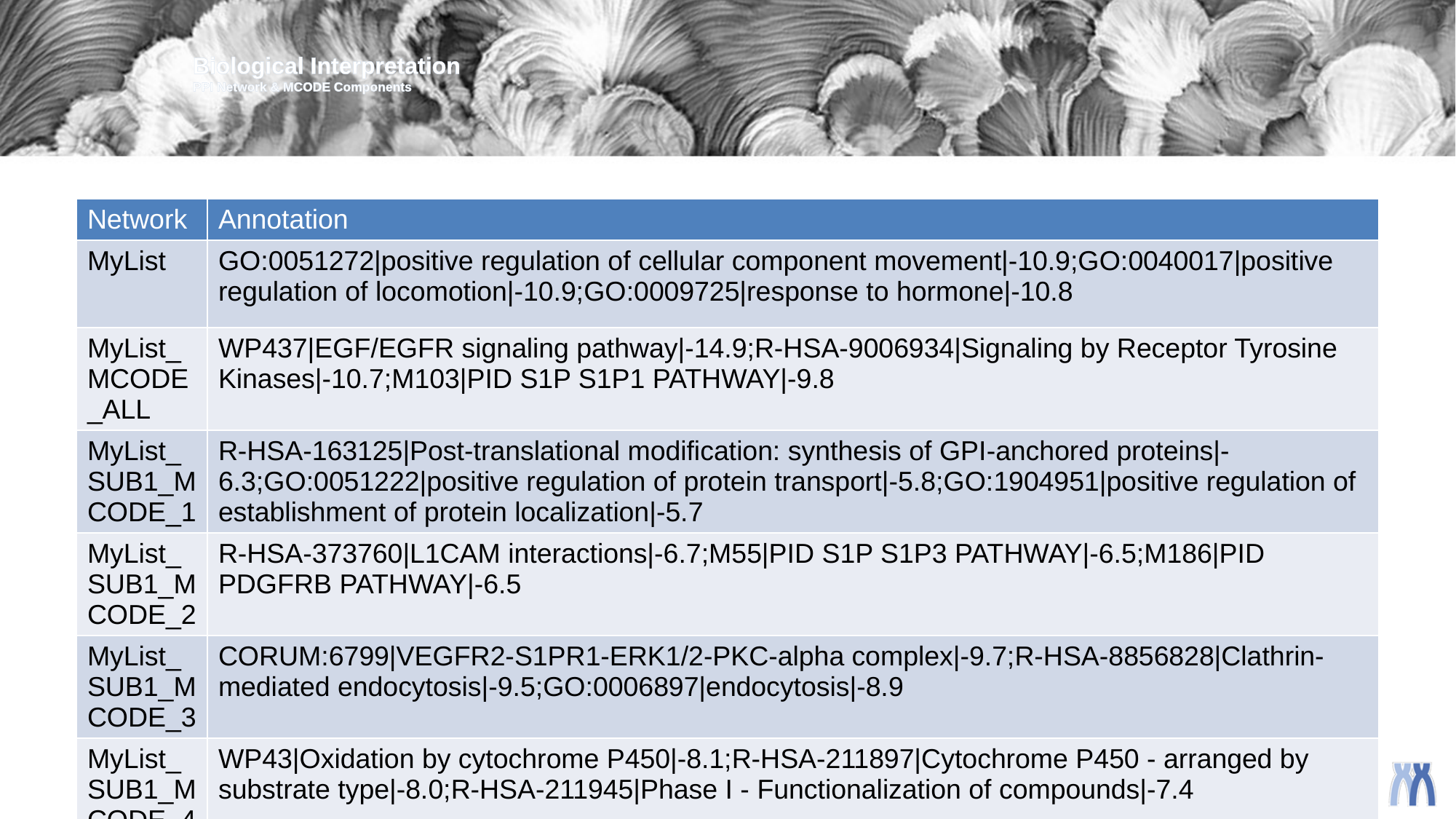

Biological Interpretation
PPI Network & MCODE Components
| Network | Annotation |
| --- | --- |
| MyList | GO:0051272|positive regulation of cellular component movement|-10.9;GO:0040017|positive regulation of locomotion|-10.9;GO:0009725|response to hormone|-10.8 |
| MyList\_MCODE\_ALL | WP437|EGF/EGFR signaling pathway|-14.9;R-HSA-9006934|Signaling by Receptor Tyrosine Kinases|-10.7;M103|PID S1P S1P1 PATHWAY|-9.8 |
| MyList\_SUB1\_MCODE\_1 | R-HSA-163125|Post-translational modification: synthesis of GPI-anchored proteins|-6.3;GO:0051222|positive regulation of protein transport|-5.8;GO:1904951|positive regulation of establishment of protein localization|-5.7 |
| MyList\_SUB1\_MCODE\_2 | R-HSA-373760|L1CAM interactions|-6.7;M55|PID S1P S1P3 PATHWAY|-6.5;M186|PID PDGFRB PATHWAY|-6.5 |
| MyList\_SUB1\_MCODE\_3 | CORUM:6799|VEGFR2-S1PR1-ERK1/2-PKC-alpha complex|-9.7;R-HSA-8856828|Clathrin-mediated endocytosis|-9.5;GO:0006897|endocytosis|-8.9 |
| MyList\_SUB1\_MCODE\_4 | WP43|Oxidation by cytochrome P450|-8.1;R-HSA-211897|Cytochrome P450 - arranged by substrate type|-8.0;R-HSA-211945|Phase I - Functionalization of compounds|-7.4 |